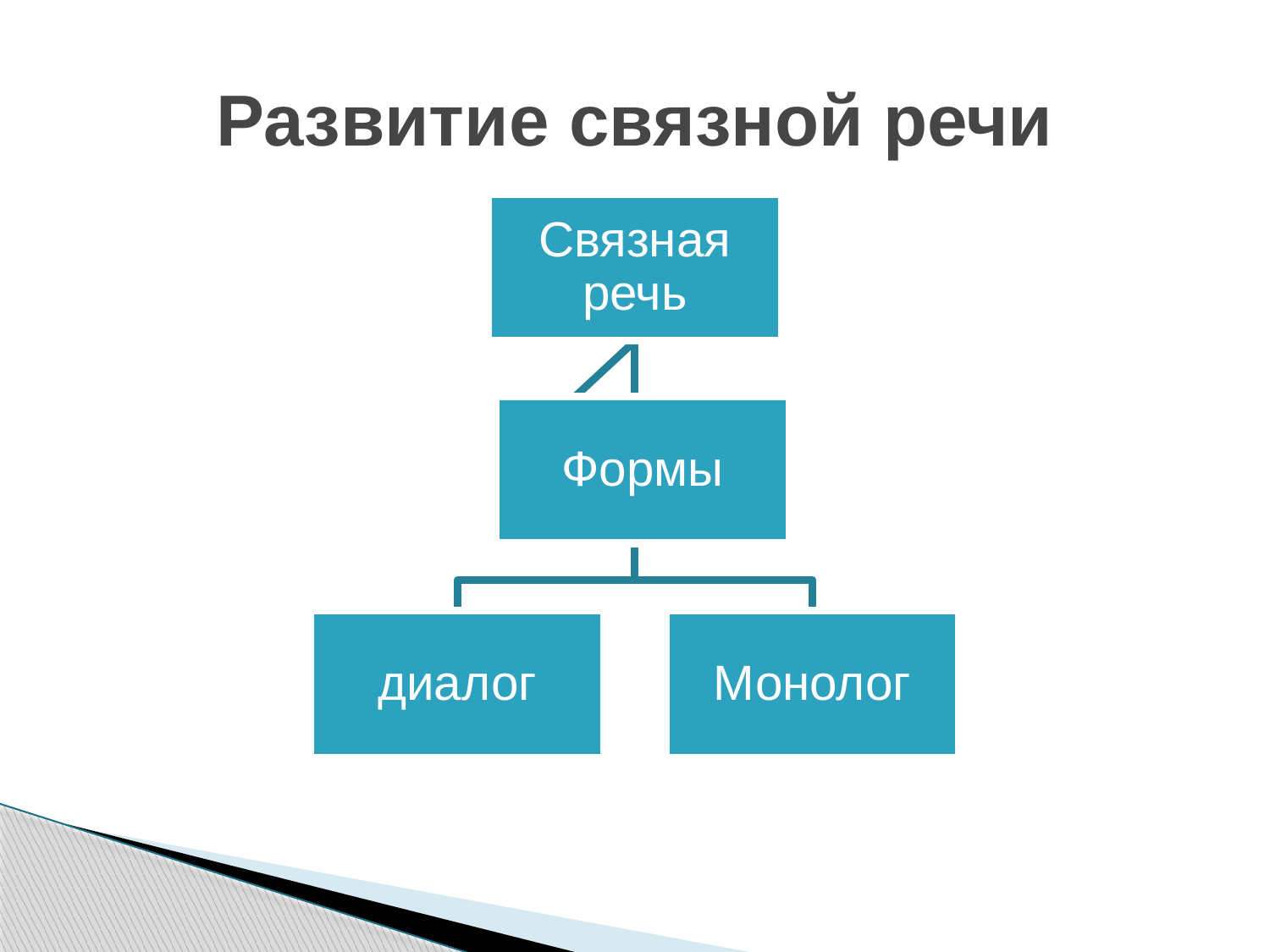

# Развитие связной речи
Связная речь
диалог
Монолог
Формы